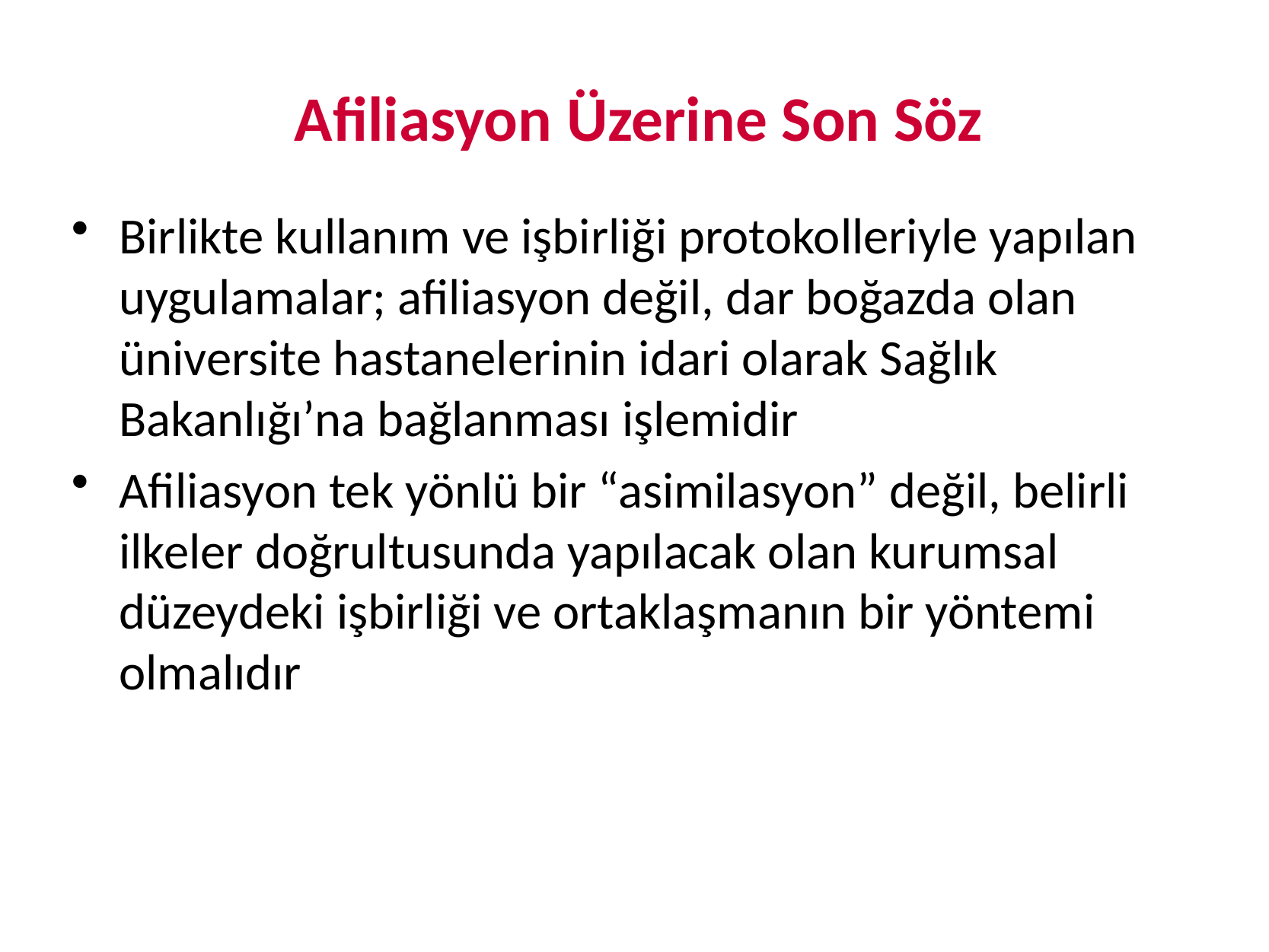

# Afiliasyon Üzerine Son Söz
Birlikte kullanım ve işbirliği protokolleriyle yapılan uygulamalar; afiliasyon değil, dar boğazda olan üniversite hastanelerinin idari olarak Sağlık Bakanlığı’na bağlanması işlemidir
Afiliasyon tek yönlü bir “asimilasyon” değil, belirli ilkeler doğrultusunda yapılacak olan kurumsal düzeydeki işbirliği ve ortaklaşmanın bir yöntemi olmalıdır